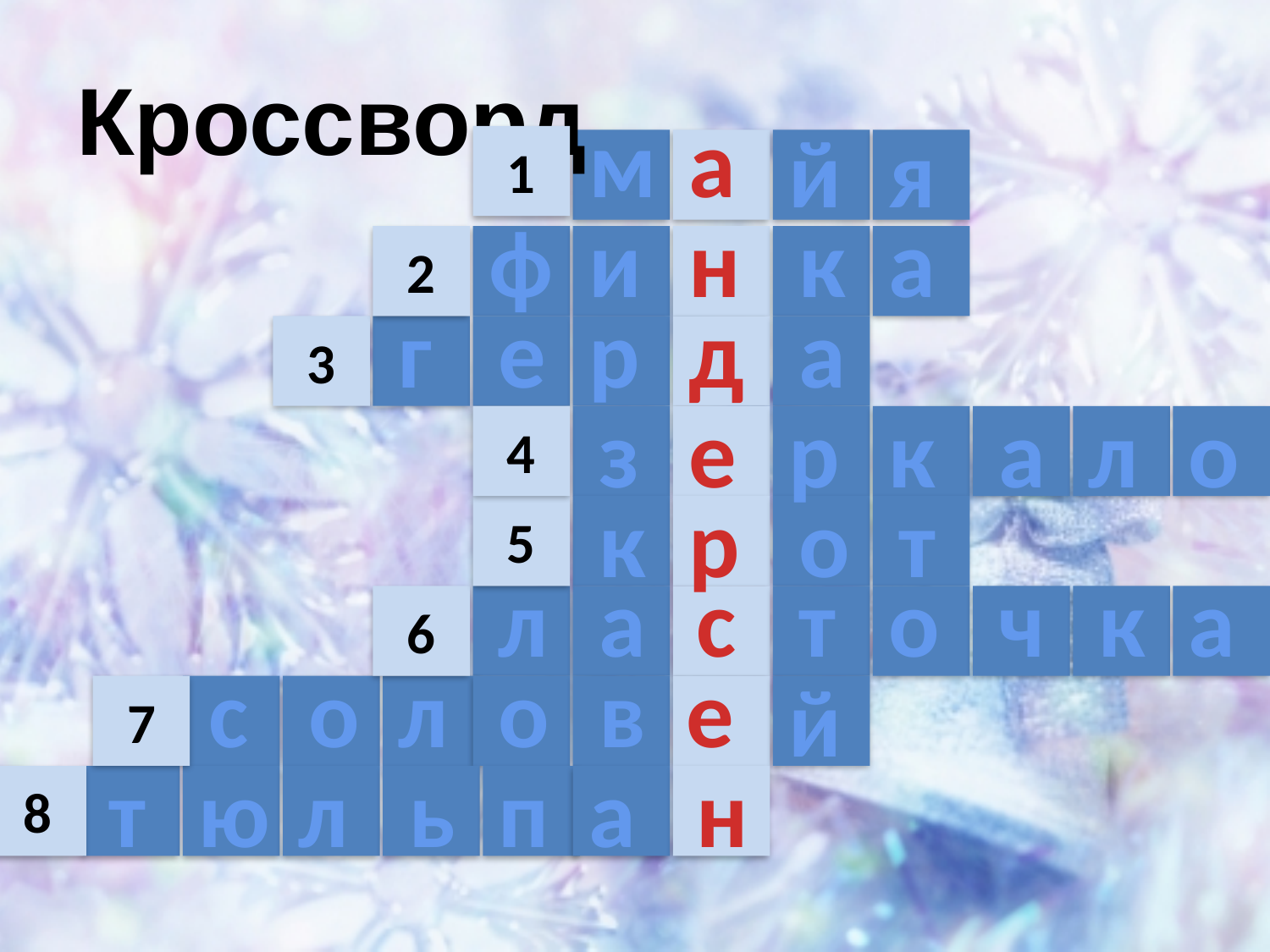

# Кроссворд
м
а
й
я
1

ф
и
н
к
а
2

г
е
р
д
а
3

з
е
р
к
а
л
о
4

к
р
о
т
5

л
а
с
т
о
ч
к
а
6

с
о
л
о
в
е
й
7

т
ю
л
ь
п
а
н
8